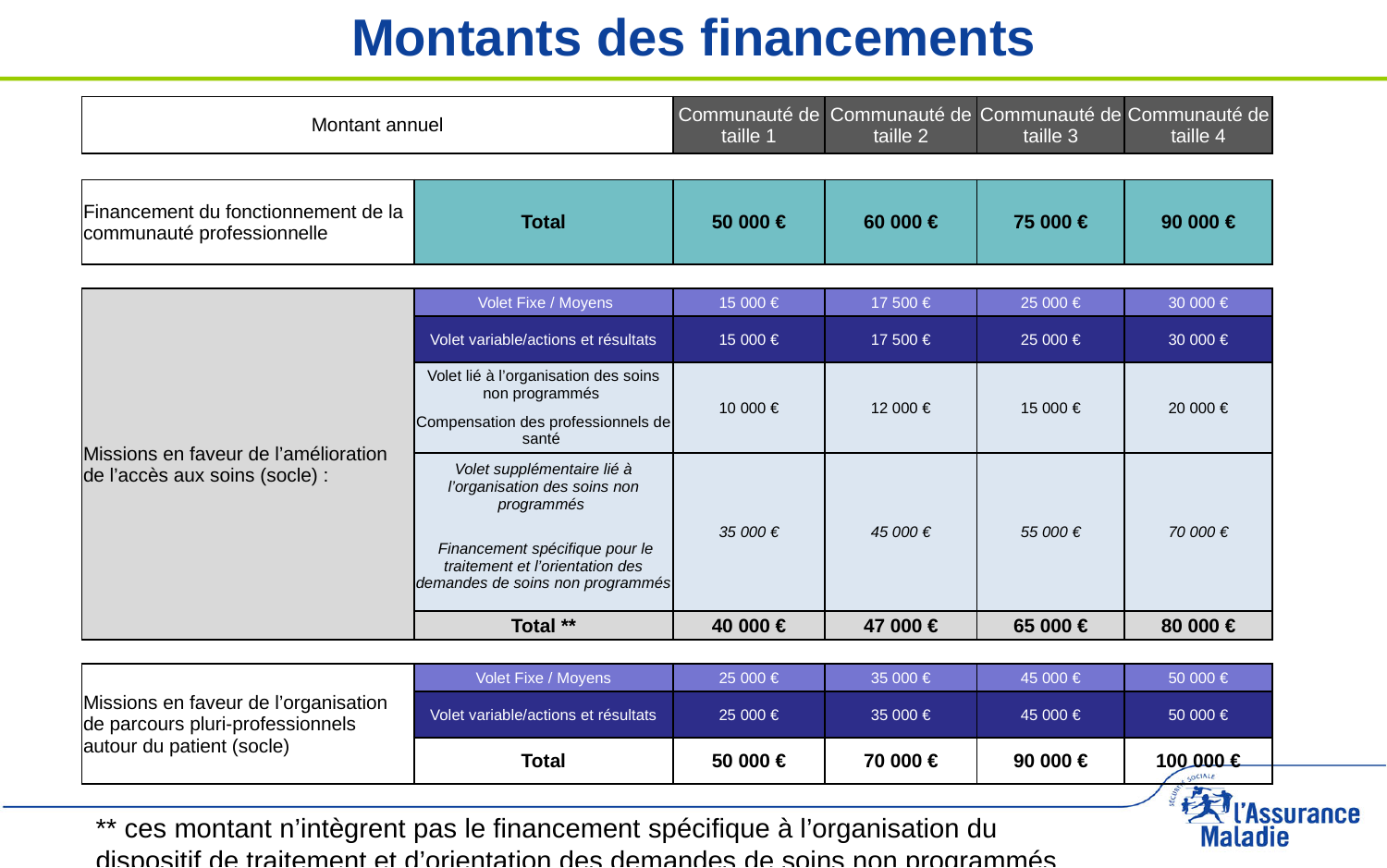

# Montants des financements

| Montant annuel |  | Communauté de taille 1 | Communauté de taille 2 | Communauté de taille 3 | Communauté de taille 4 |
| --- | --- | --- | --- | --- | --- |
|  |  |  |  |  |  |
| Financement du fonctionnement de la communauté professionnelle | Total | 50 000 € | 60 000 € | 75 000 € | 90 000 € |
|  |  |  |  |  |  |
| Missions en faveur de l’amélioration de l’accès aux soins (socle) : | Volet Fixe / Moyens | 15 000 € | 17 500 € | 25 000 € | 30 000 € |
|  | Volet variable/actions et résultats | 15 000 € | 17 500 € | 25 000 € | 30 000 € |
|  | Volet lié à l’organisation des soins non programmés | 10 000 € | 12 000 € | 15 000 € | 20 000 € |
|  | Compensation des professionnels de santé |  |  |  |  |
|  | Volet supplémentaire lié à l’organisation des soins non programmés | 35 000 € | 45 000 € | 55 000 € | 70 000 € |
|  | Financement spécifique pour le traitement et l’orientation des demandes de soins non programmés |  |  |  |  |
|  | Total \*\* | 40 000 € | 47 000 € | 65 000 € | 80 000 € |
|  |  |  |  |  |  |
| Missions en faveur de l’organisation de parcours pluri-professionnels autour du patient (socle) | Volet Fixe / Moyens | 25 000 € | 35 000 € | 45 000 € | 50 000 € |
|  | Volet variable/actions et résultats | 25 000 € | 35 000 € | 45 000 € | 50 000 € |
|  | Total | 50 000 € | 70 000 € | 90 000 € | 100 000 € |
** ces montant n’intègrent pas le financement spécifique à l’organisation du dispositif de traitement et d’orientation des demandes de soins non programmés